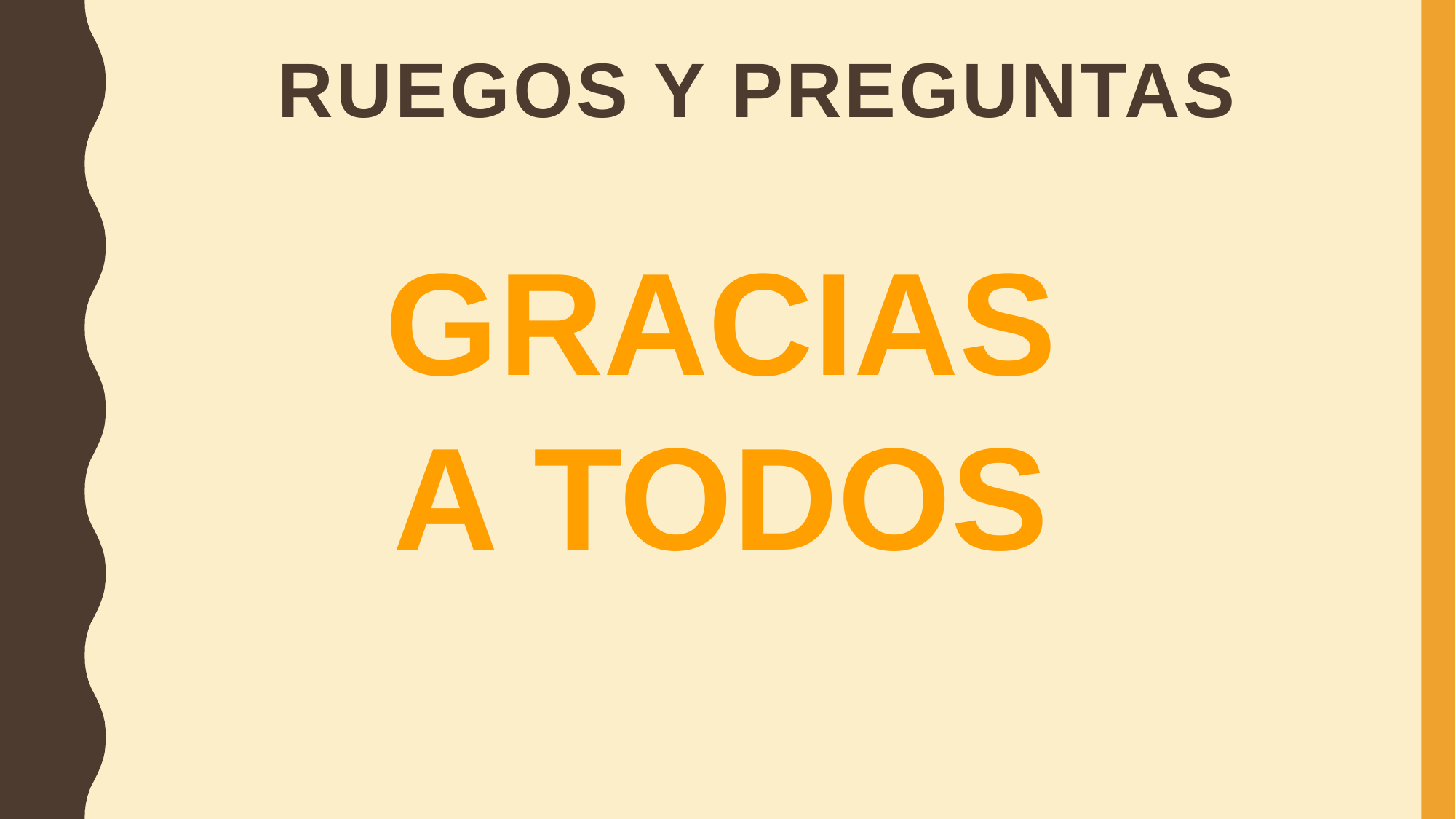

# RUEGOS Y PREGUNTAS
GRACIAS A TODOS